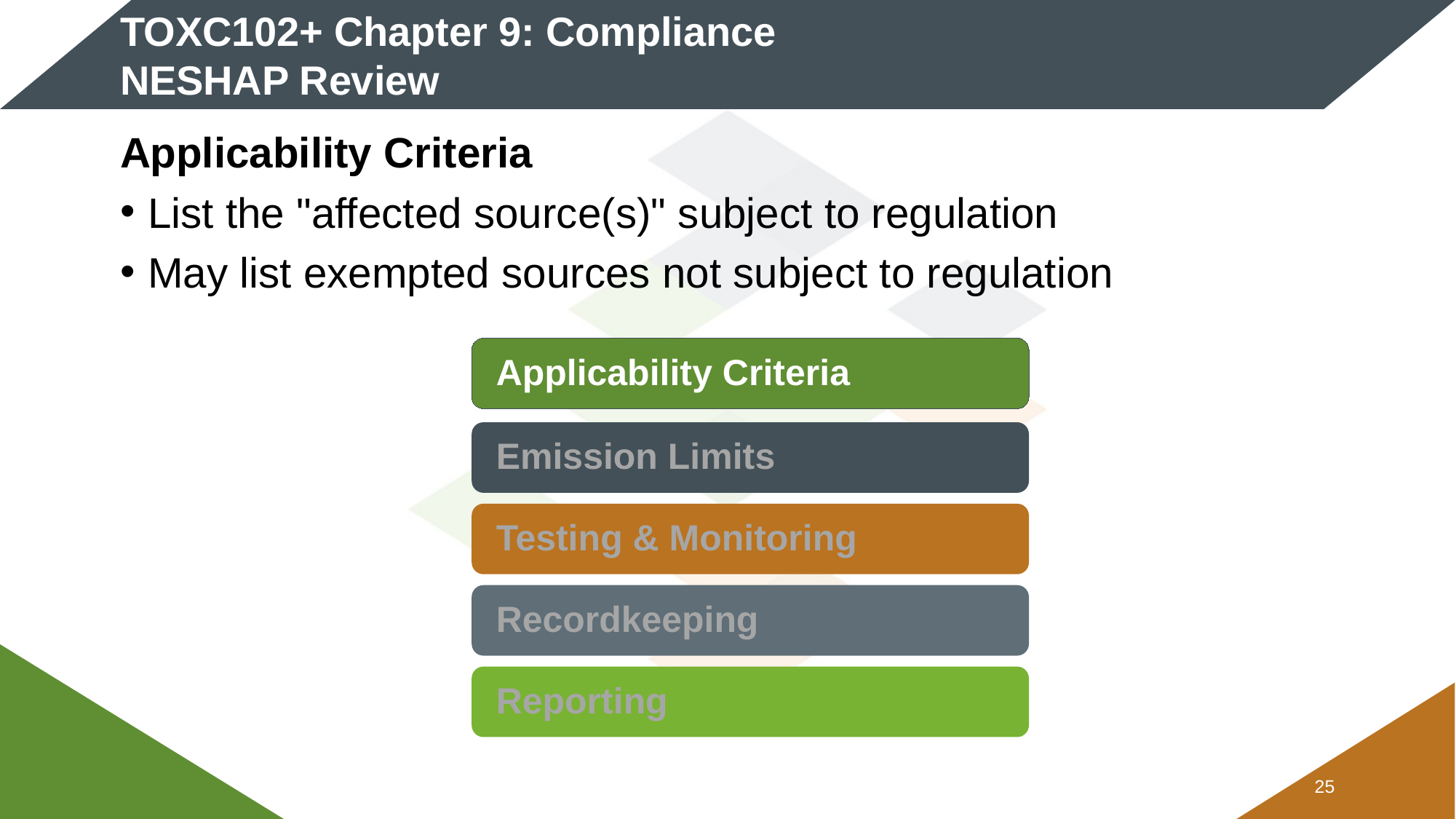

# TOXC102+ Chapter 9: Compliance NESHAP Review
Applicability Criteria
List the "affected source(s)" subject to regulation
May list exempted sources not subject to regulation
Applicability Criteria
Emission Limits
Testing & Monitoring
Recordkeeping
Reporting
25